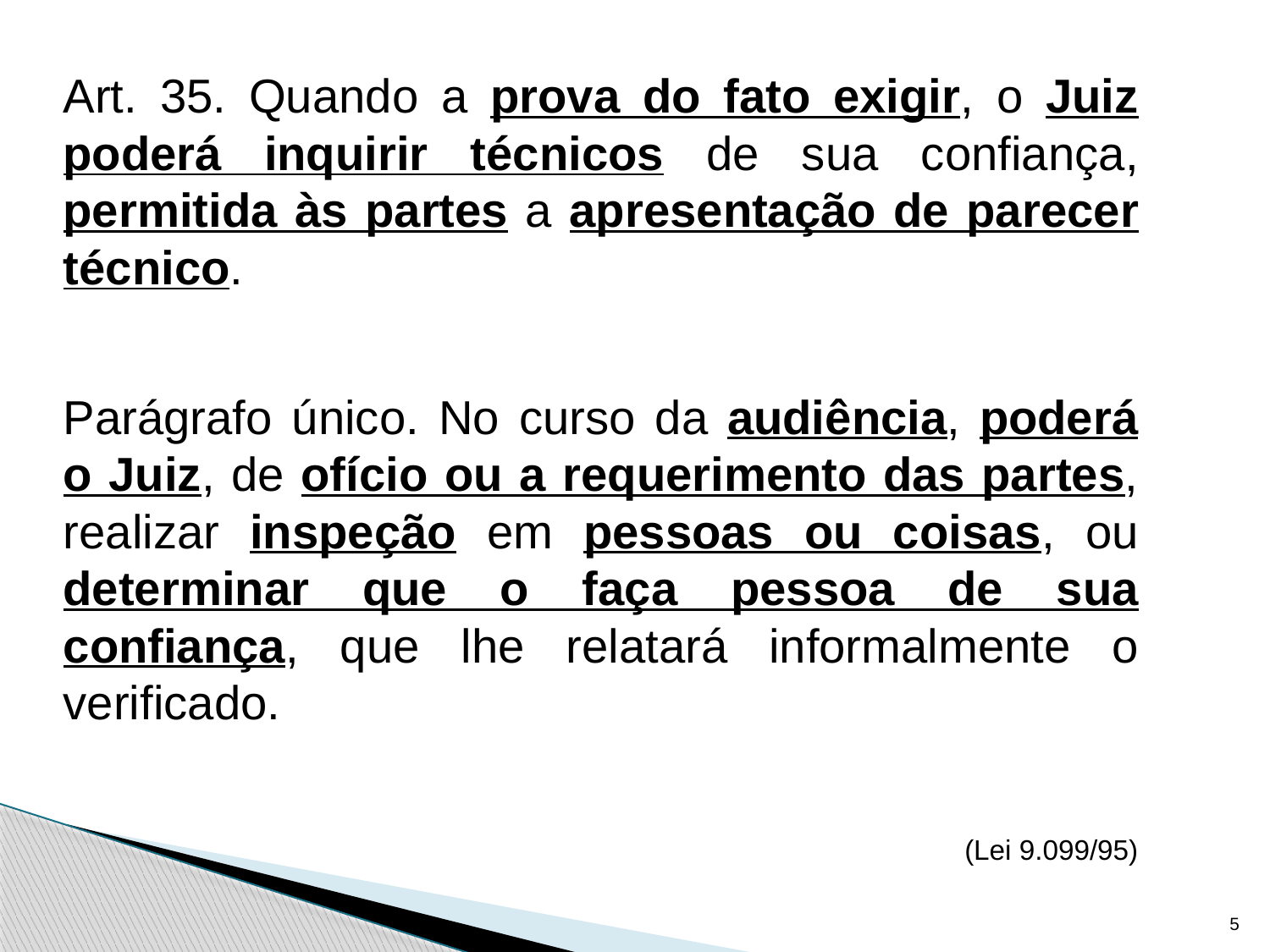

Art. 35. Quando a prova do fato exigir, o Juiz poderá inquirir técnicos de sua confiança, permitida às partes a apresentação de parecer técnico.

	Parágrafo único. No curso da audiência, poderá o Juiz, de ofício ou a requerimento das partes, realizar inspeção em pessoas ou coisas, ou determinar que o faça pessoa de sua confiança, que lhe relatará informalmente o verificado.

(Lei 9.099/95)
5